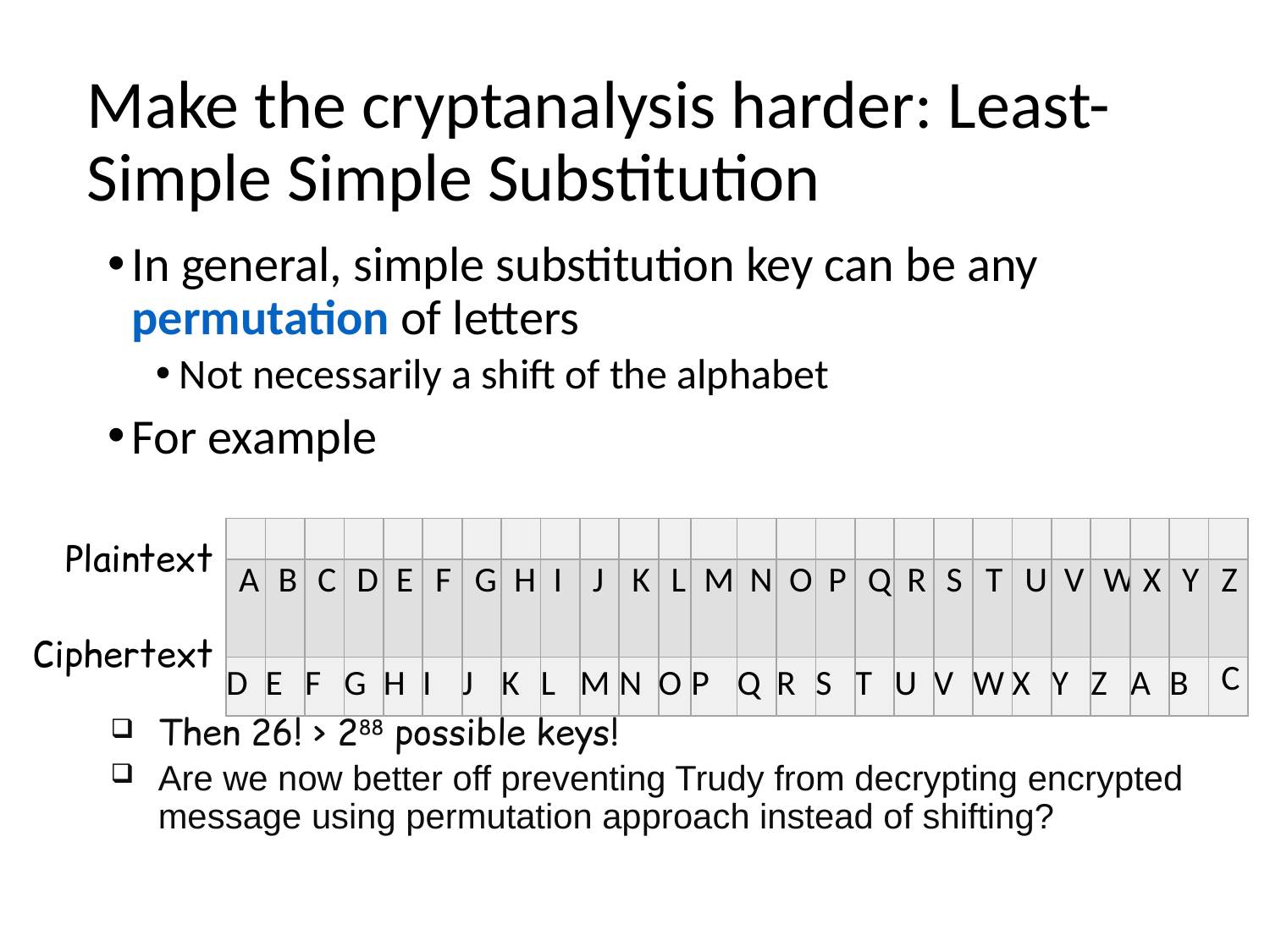

# Make the cryptanalysis harder: Least-Simple Simple Substitution
In general, simple substitution key can be any permutation of letters
Not necessarily a shift of the alphabet
For example
|  |  |  |  |  |  |  |  |  |  |  |  |  |  |  |  |  |  |  |  |  |  |  |  |  |  |
| --- | --- | --- | --- | --- | --- | --- | --- | --- | --- | --- | --- | --- | --- | --- | --- | --- | --- | --- | --- | --- | --- | --- | --- | --- | --- |
| A | B | C | D | E | F | G | H | I | J | K | L | M | N | O | P | Q | R | S | T | U | V | W | X | Y | Z |
| D | E | F | G | H | I | J | K | L | M | N | O | P | Q | R | S | T | U | V | W | X | Y | Z | A | B | C |
Plaintext
Ciphertext
Then 26! > 288 possible keys!
Are we now better off preventing Trudy from decrypting encrypted message using permutation approach instead of shifting?